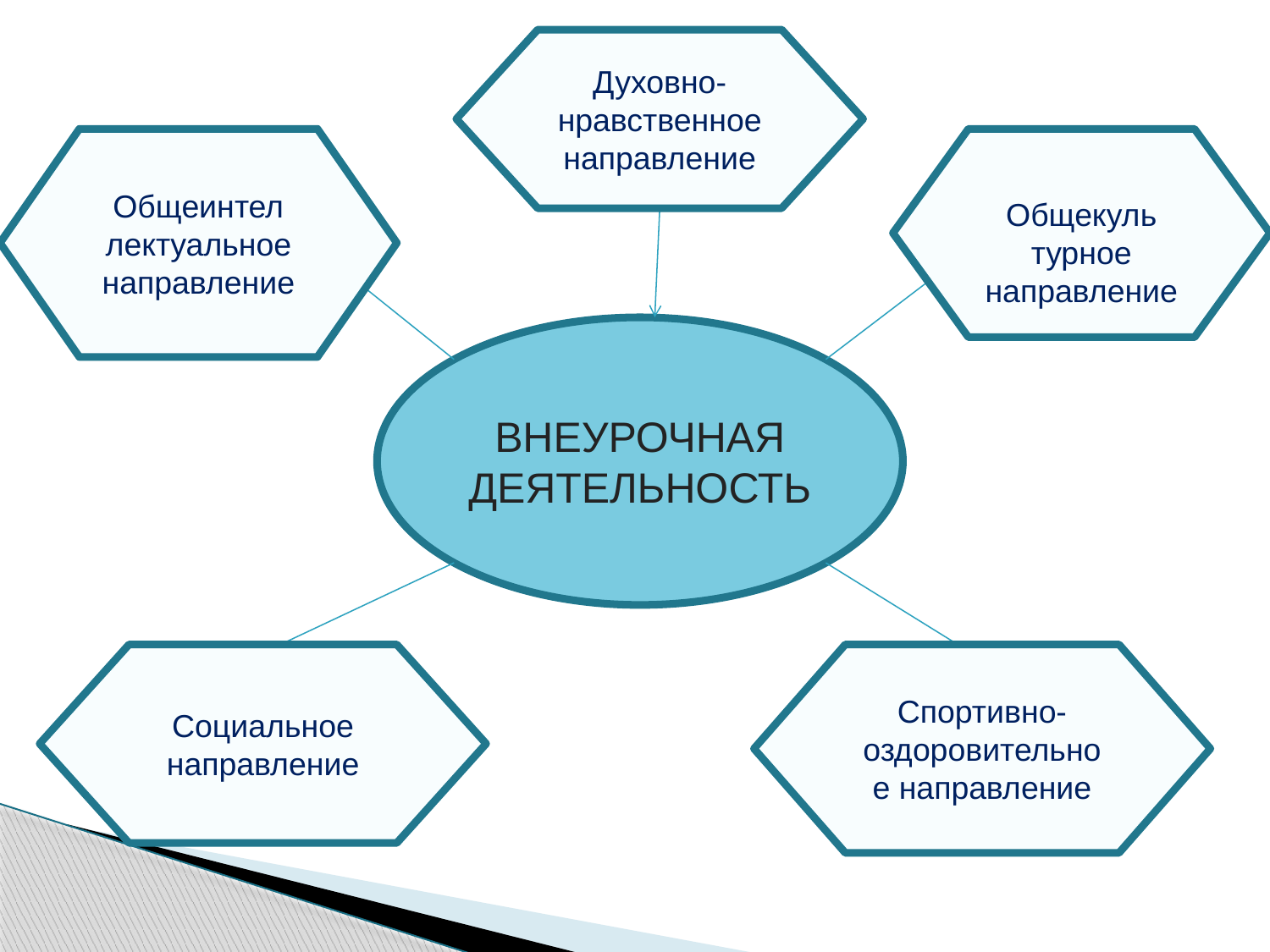

Духовно-нравственное
направление

Общеинтел
лектуальное направление

Общекуль
турное
направление

ВНЕУРОЧНАЯ
ДЕЯТЕЛЬНОСТЬ
Социальное направление
Спортивно-оздоровительное направление